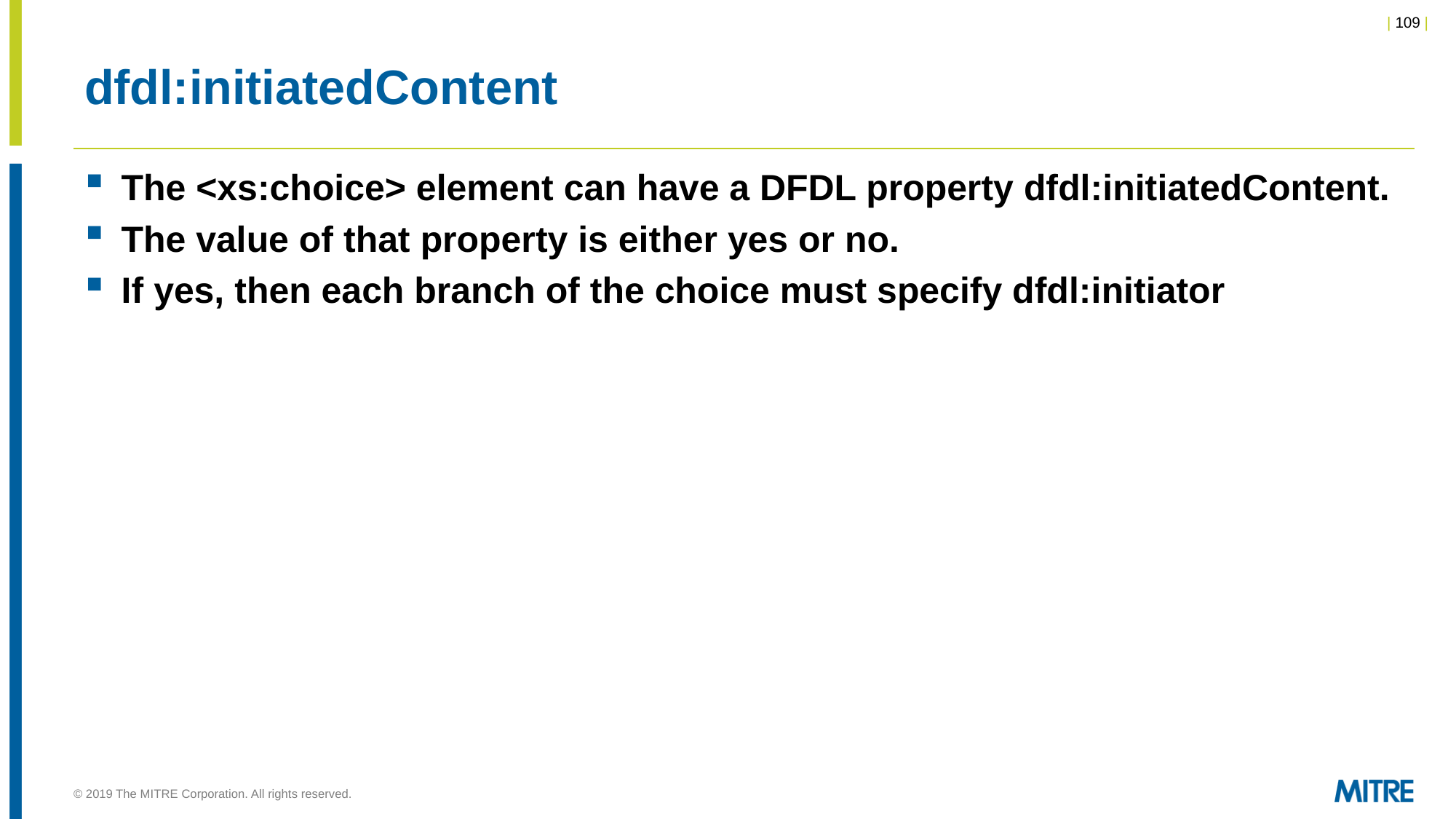

# dfdl:initiatedContent
The <xs:choice> element can have a DFDL property dfdl:initiatedContent.
The value of that property is either yes or no.
If yes, then each branch of the choice must specify dfdl:initiator
© 2019 The MITRE Corporation. All rights reserved.